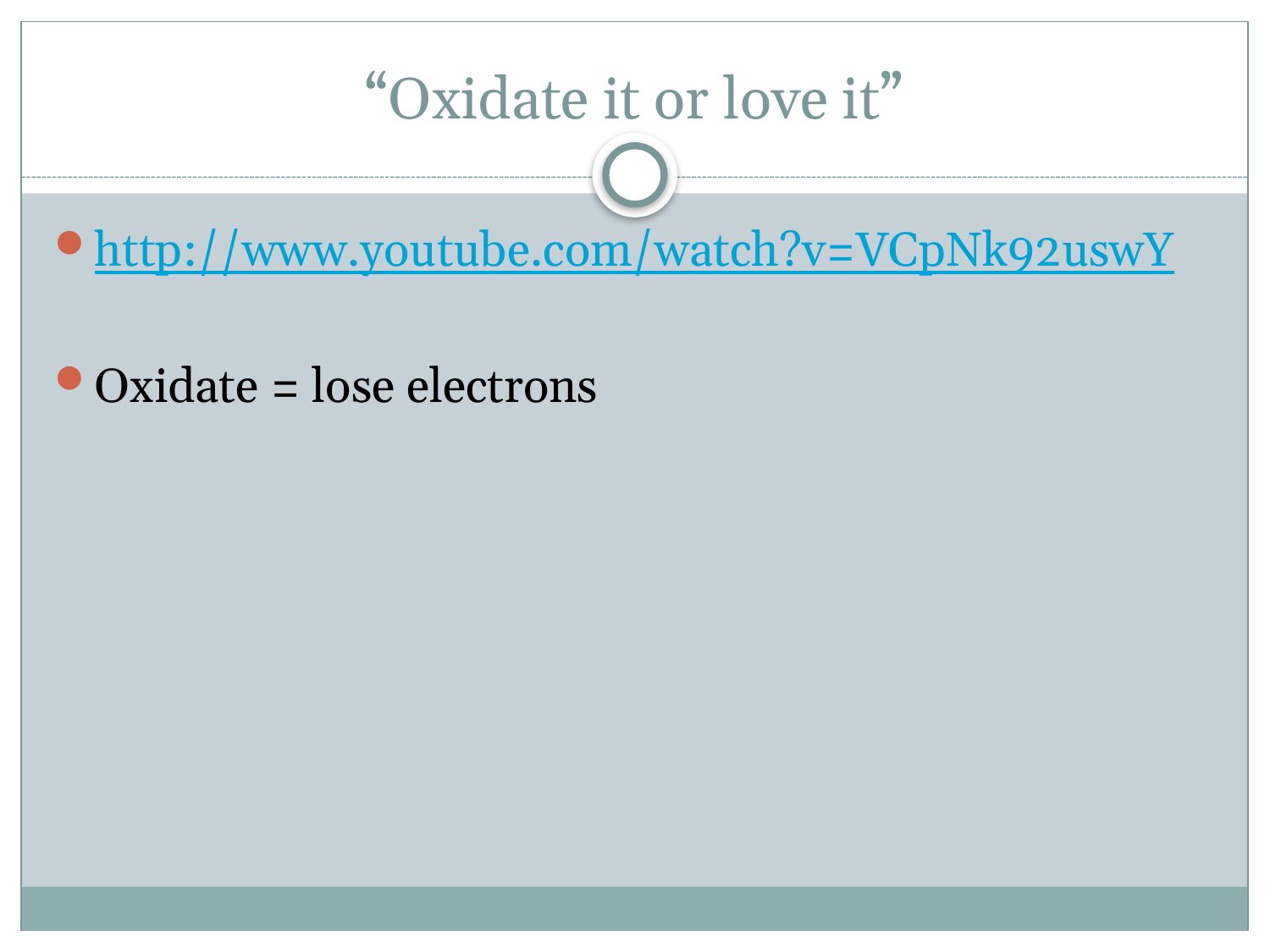

# “Oxidate it or love it”
http://www.youtube.com/watch?v=VCpNk92uswY

Oxidate = lose electrons